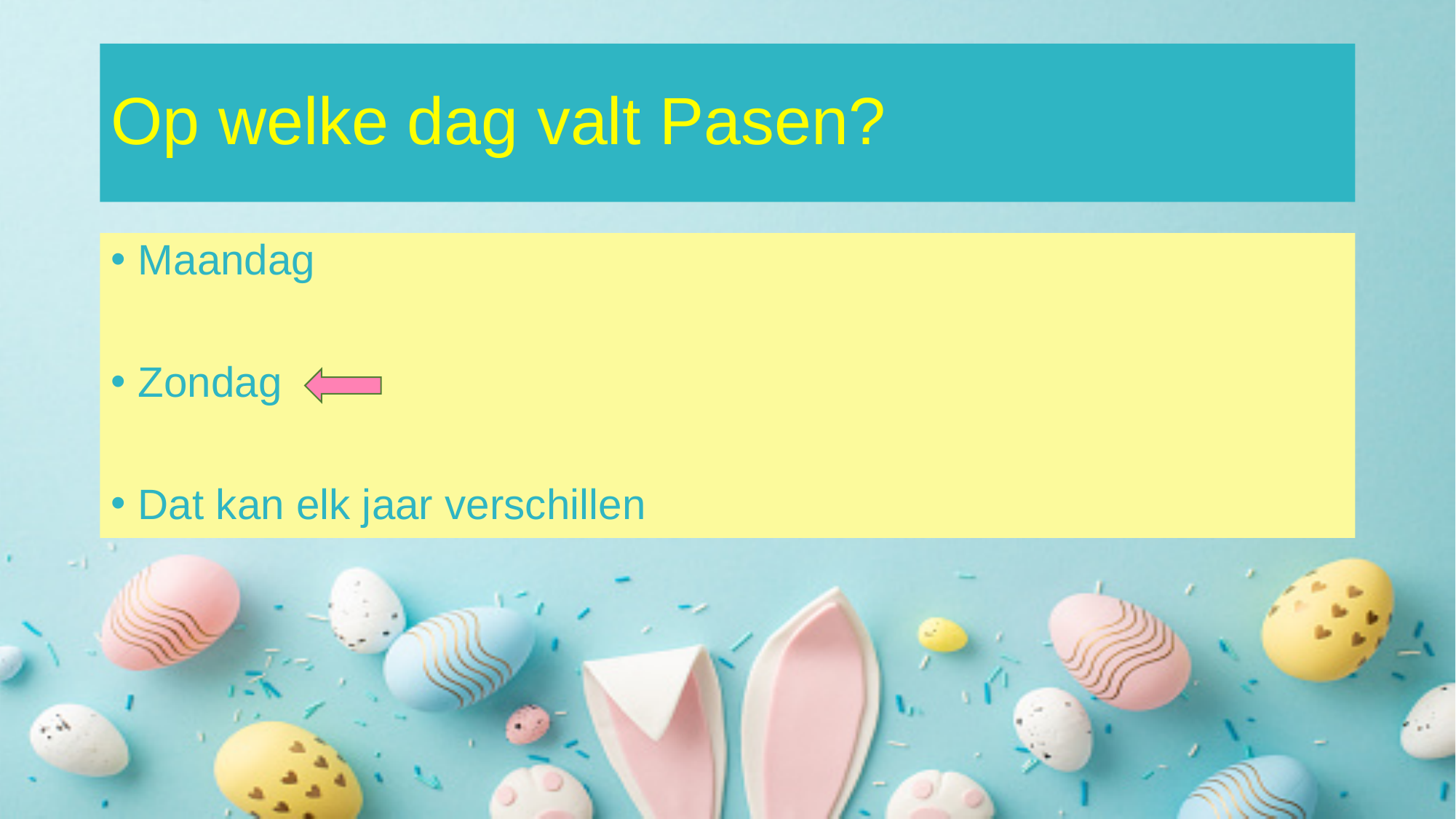

# Op welke dag valt Pasen?
Maandag

Zondag

Dat kan elk jaar verschillen